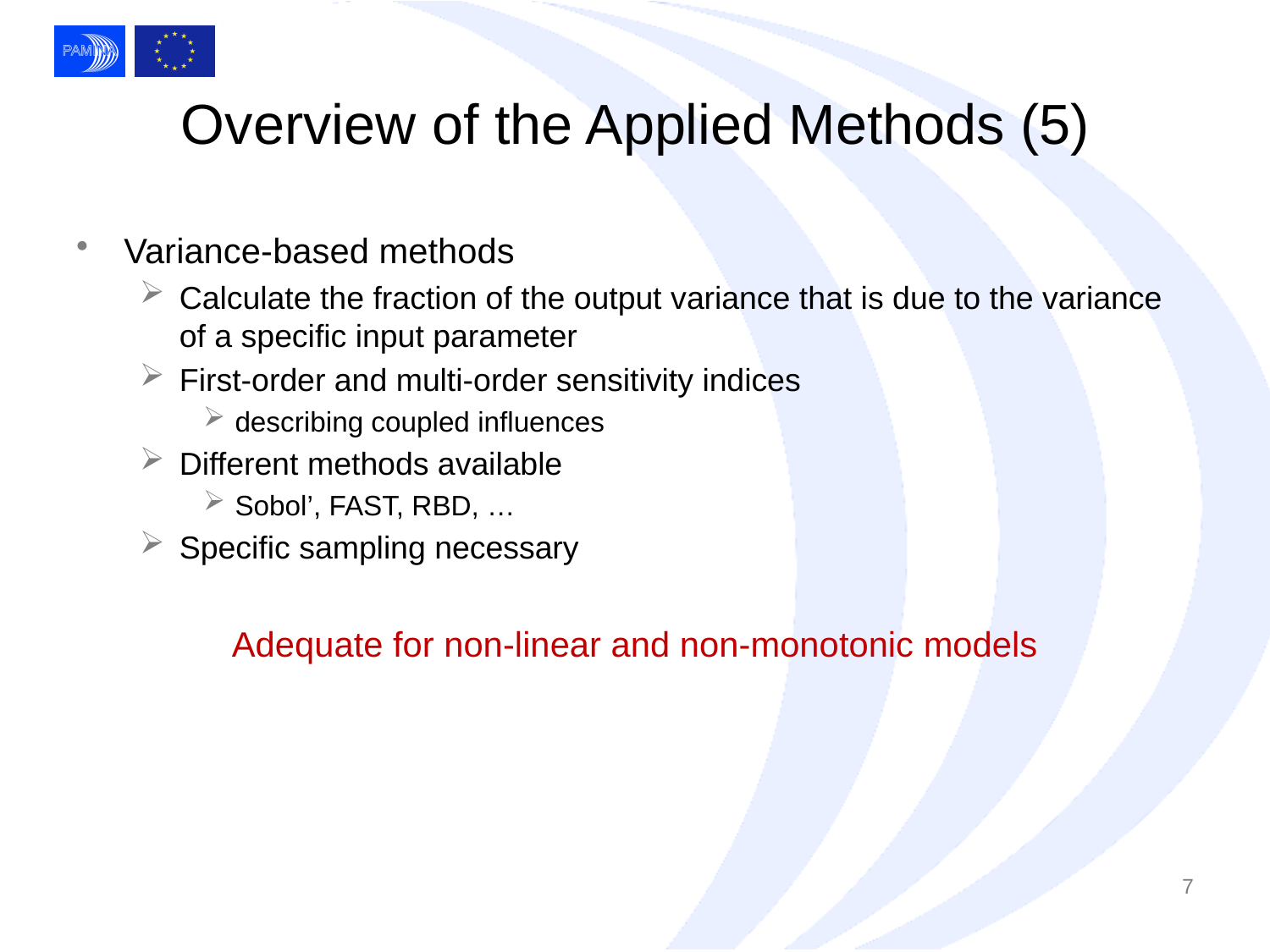

# Overview of the Applied Methods (5)
Variance-based methods
Calculate the fraction of the output variance that is due to the variance of a specific input parameter
First-order and multi-order sensitivity indices
describing coupled influences
Different methods available
Sobol’, FAST, RBD, …
Specific sampling necessary

Adequate for non-linear and non-monotonic models

7